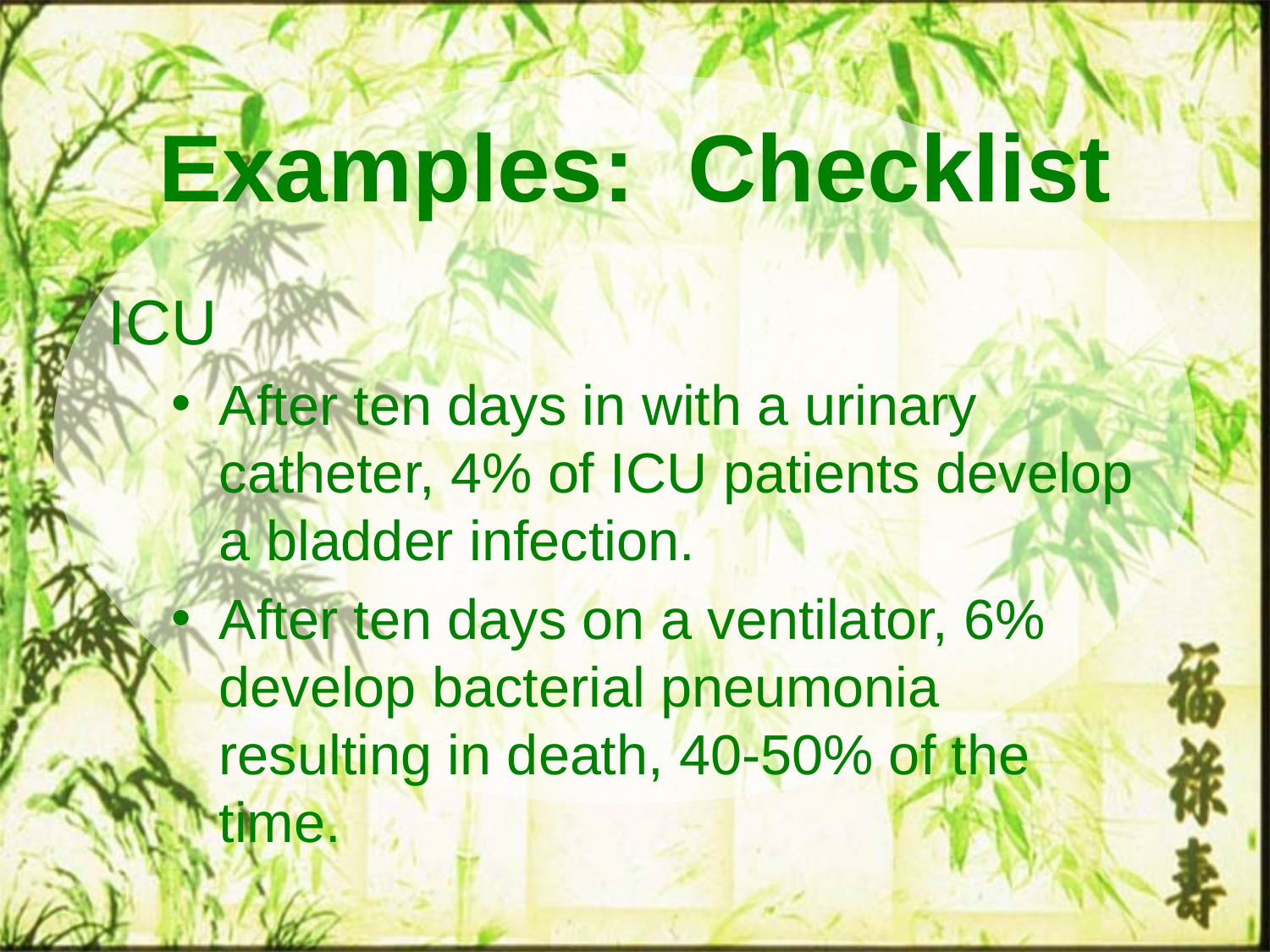

Examples:  Checklist
ICU
After ten days in with a urinary catheter, 4% of ICU patients develop a bladder infection.
After ten days on a ventilator, 6% develop bacterial pneumonia resulting in death, 40-50% of the time.